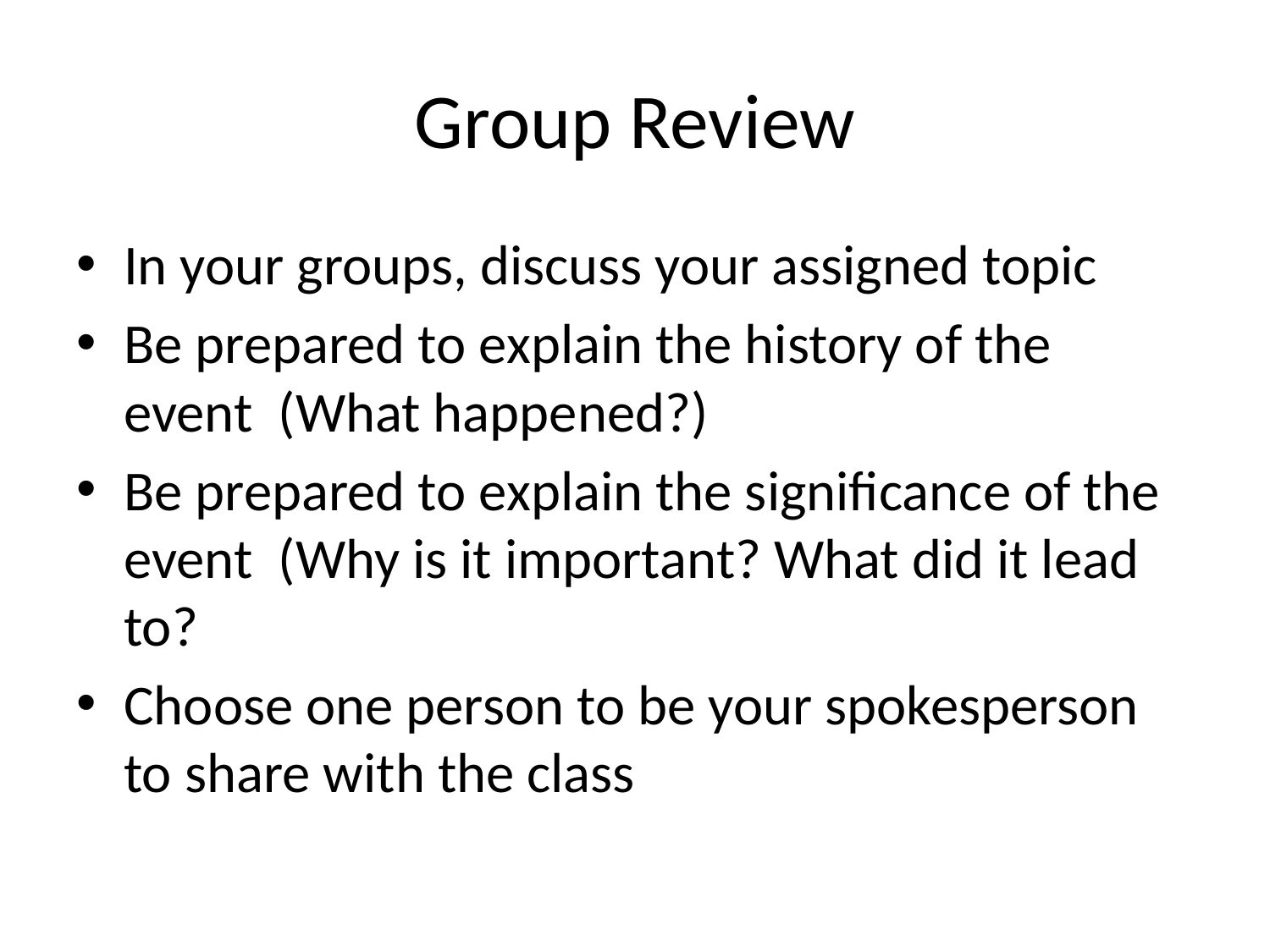

# Group Review
In your groups, discuss your assigned topic
Be prepared to explain the history of the event  (What happened?)
Be prepared to explain the significance of the event  (Why is it important? What did it lead to?
Choose one person to be your spokesperson to share with the class